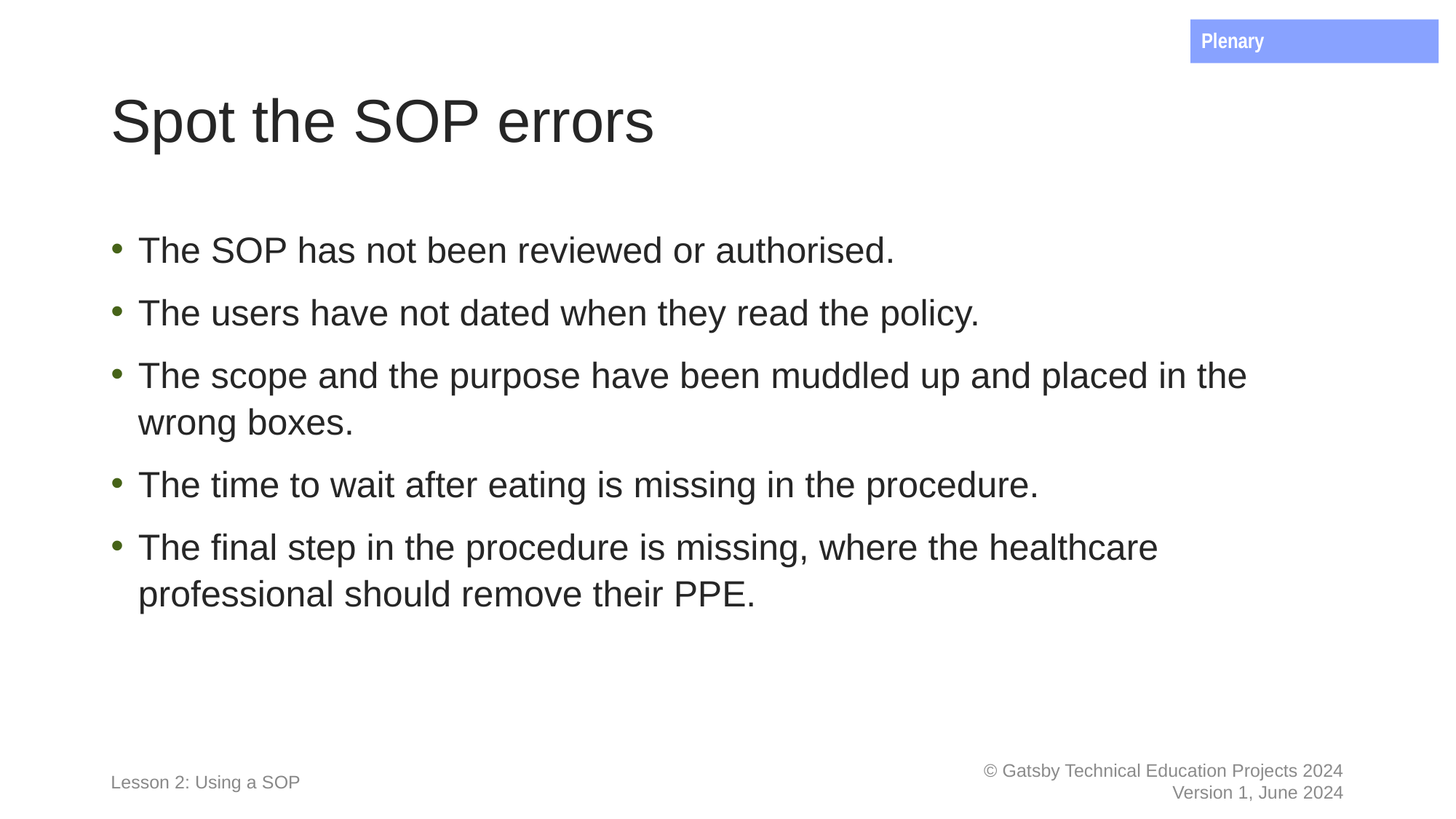

Plenary
# Spot the SOP errors
The SOP has not been reviewed or authorised.
The users have not dated when they read the policy.
The scope and the purpose have been muddled up and placed in the wrong boxes.
The time to wait after eating is missing in the procedure.
The final step in the procedure is missing, where the healthcare professional should remove their PPE.
Lesson 2: Using a SOP